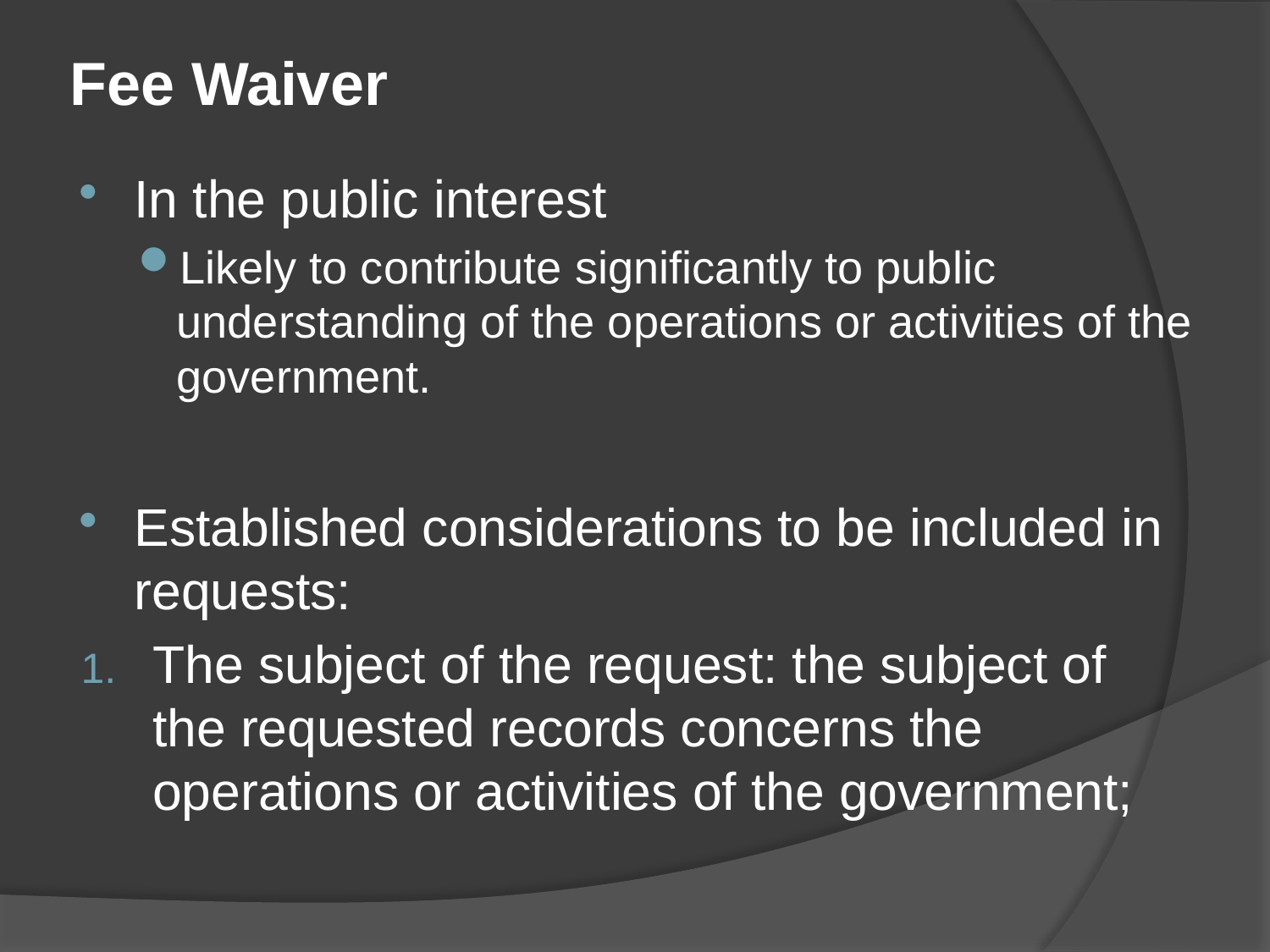

# Fee Waiver
In the public interest
Likely to contribute significantly to public understanding of the operations or activities of the government.

Established considerations to be included in requests:
The subject of the request: the subject of the requested records concerns the operations or activities of the government;